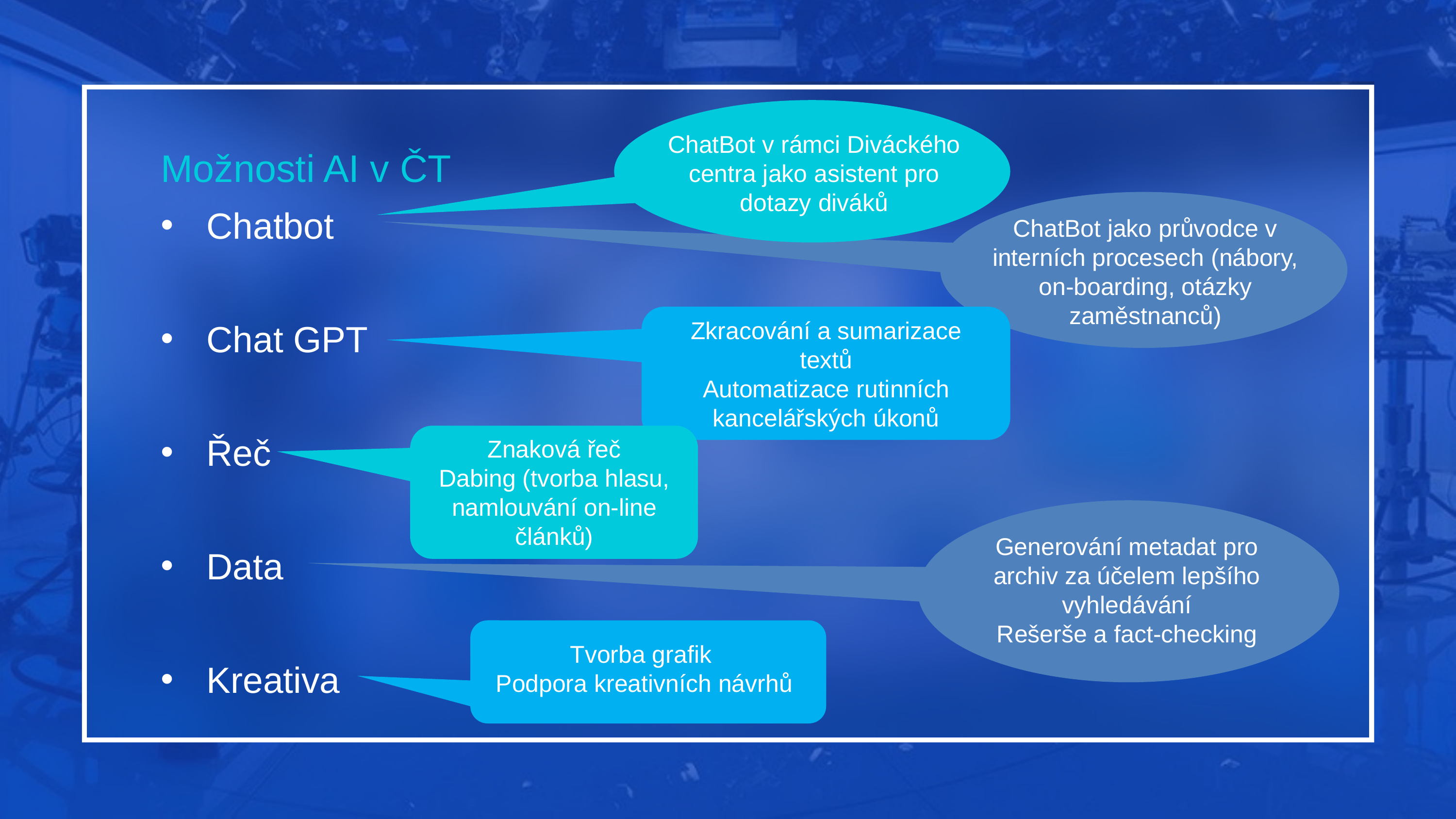

Možnosti AI v ČT
Chatbot

Chat GPT

Řeč

Data

Kreativa
ChatBot v rámci Diváckého centra jako asistent pro dotazy diváků

ChatBot jako průvodce v interních procesech (nábory, on-boarding, otázky zaměstnanců)

Zkracování a sumarizace textů
Automatizace rutinních kancelářských úkonů

Znaková řeč
Dabing (tvorba hlasu, namlouvání on-line článků)

Generování metadat pro archiv za účelem lepšího vyhledávání
Rešerše a fact-checking

Tvorba grafik
Podpora kreativních návrhů